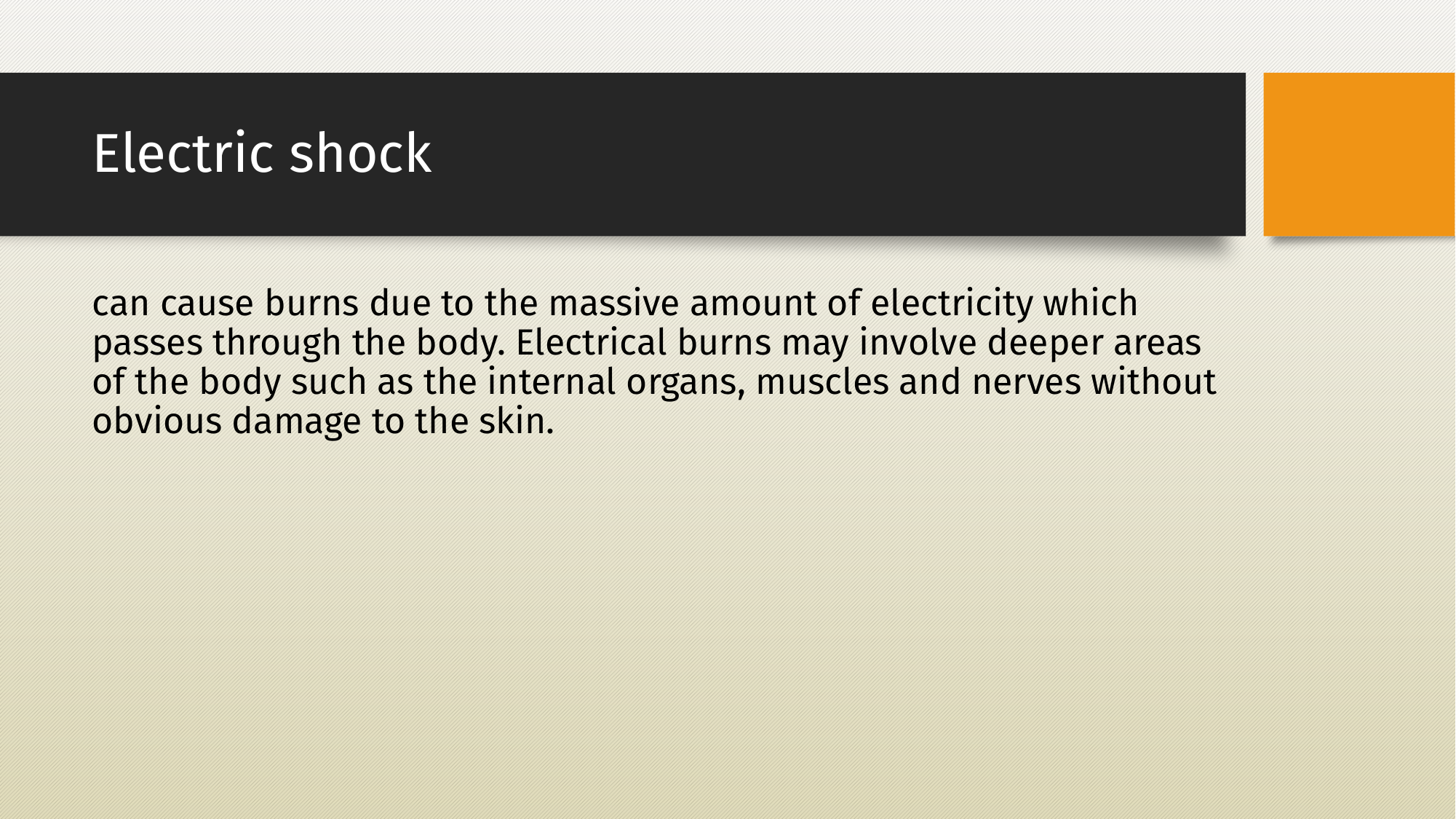

# Electric shock
can cause burns due to the massive amount of electricity which passes through the body. Electrical burns may involve deeper areas of the body such as the internal organs, muscles and nerves without obvious damage to the skin.